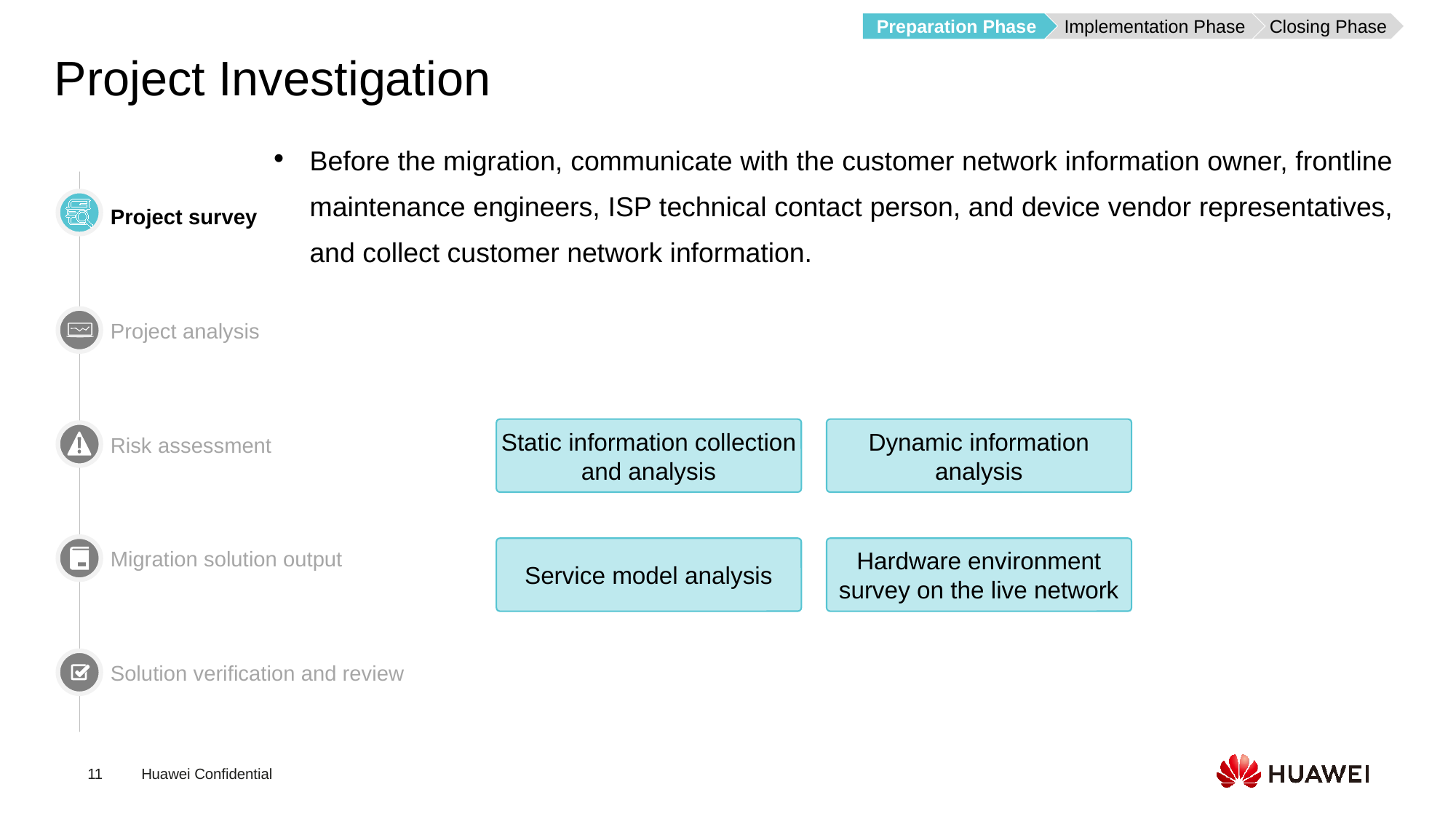

Preparation Phase
Implementation Phase
Closing Phase
# Project Investigation
Before the migration, communicate with the customer network information owner, frontline maintenance engineers, ISP technical contact person, and device vendor representatives, and collect customer network information.
Project survey

Project analysis

Risk assessment
Static information collection and analysis
Dynamic information analysis

Migration solution output

Service model analysis
Hardware environment survey on the live network

Solution verification and review